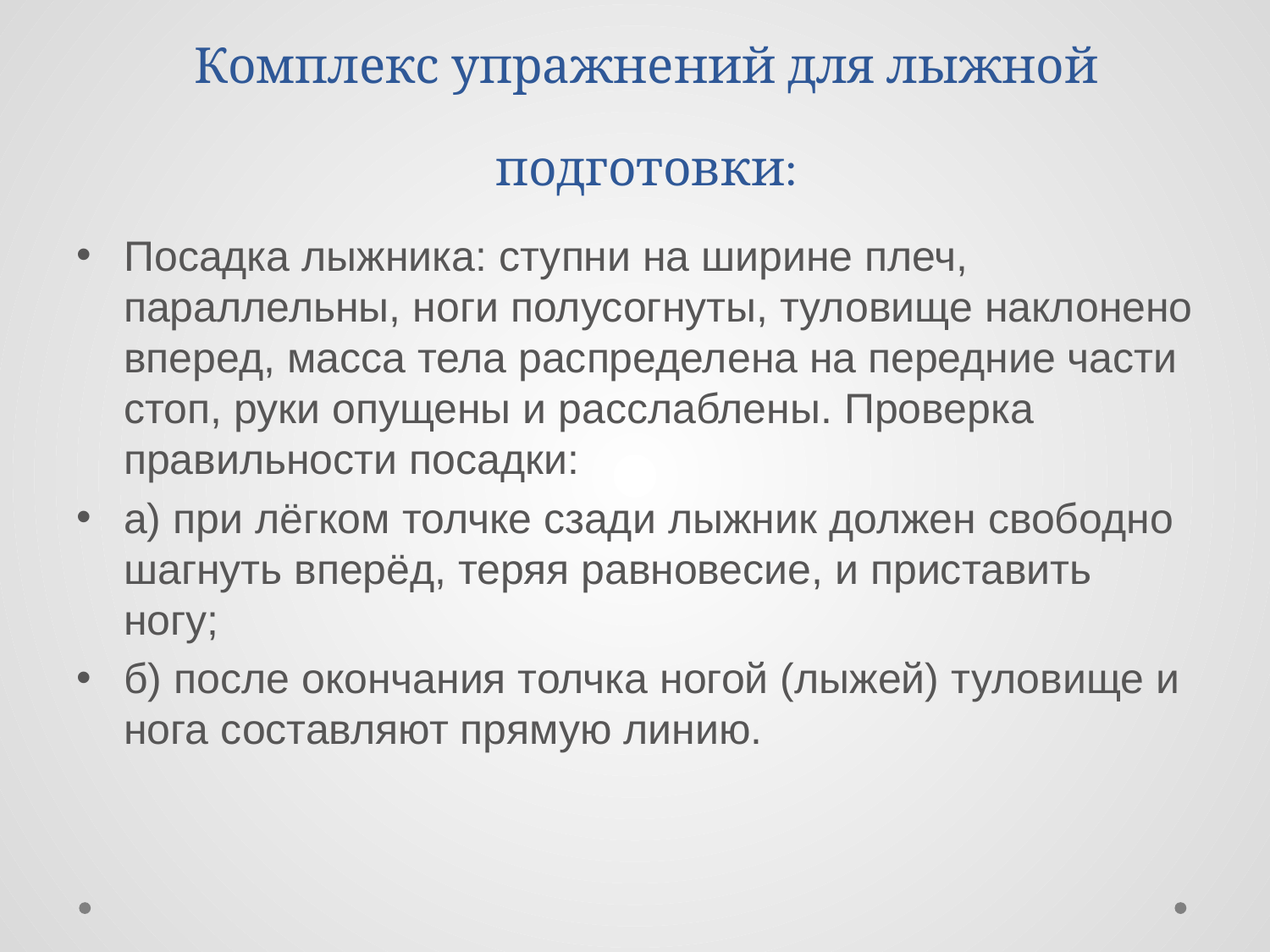

# Комплекс упражнений для лыжной подготовки:
Посадка лыжника: ступни на ширине плеч, параллельны, ноги полусогнуты, туловище наклонено вперед, масса тела распределена на передние части стоп, руки опущены и расслаблены. Проверка правильности посадки:
а) при лёгком толчке сзади лыжник должен свободно шагнуть вперёд, теряя равновесие, и приставить ногу;
б) после окончания толчка ногой (лыжей) туловище и нога составляют прямую линию.